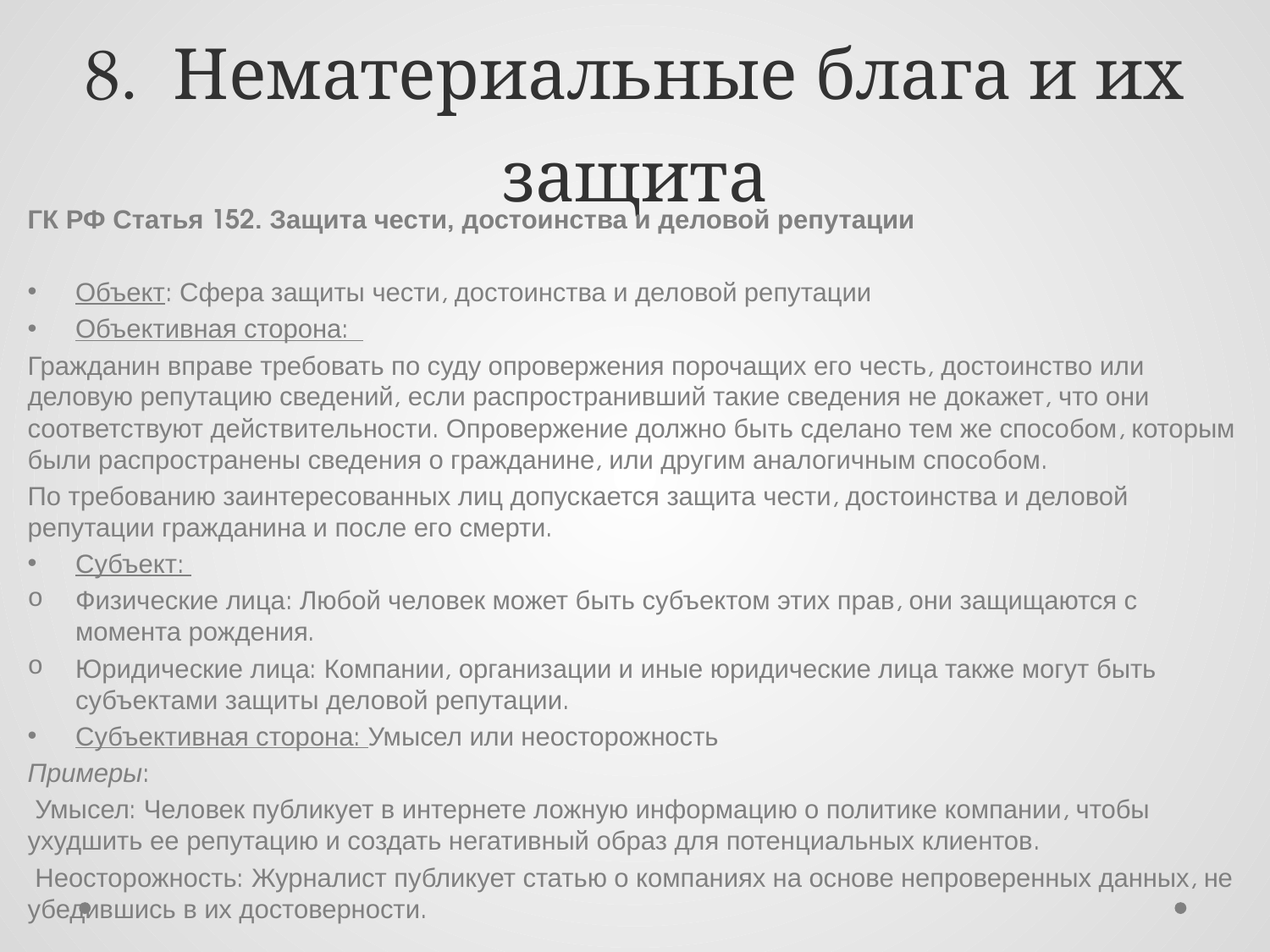

# 8.  Нематериальные блага и их защита
ГК РФ Статья 152. Защита чести, достоинства и деловой репутации

Объект: Сфера защиты чести, достоинства и деловой репутации
Объективная сторона:
Гражданин вправе требовать по суду опровержения порочащих его честь, достоинство или деловую репутацию сведений, если распространивший такие сведения не докажет, что они соответствуют действительности. Опровержение должно быть сделано тем же способом, которым были распространены сведения о гражданине, или другим аналогичным способом.
По требованию заинтересованных лиц допускается защита чести, достоинства и деловой репутации гражданина и после его смерти.
Субъект:
Физические лица: Любой человек может быть субъектом этих прав, они защищаются с момента рождения.
Юридические лица: Компании, организации и иные юридические лица также могут быть субъектами защиты деловой репутации.
Субъективная сторона: Умысел или неосторожность
Примеры:
 Умысел: Человек публикует в интернете ложную информацию о политике компании, чтобы ухудшить ее репутацию и создать негативный образ для потенциальных клиентов.
 Неосторожность: Журналист публикует статью о компаниях на основе непроверенных данных, не убедившись в их достоверности.